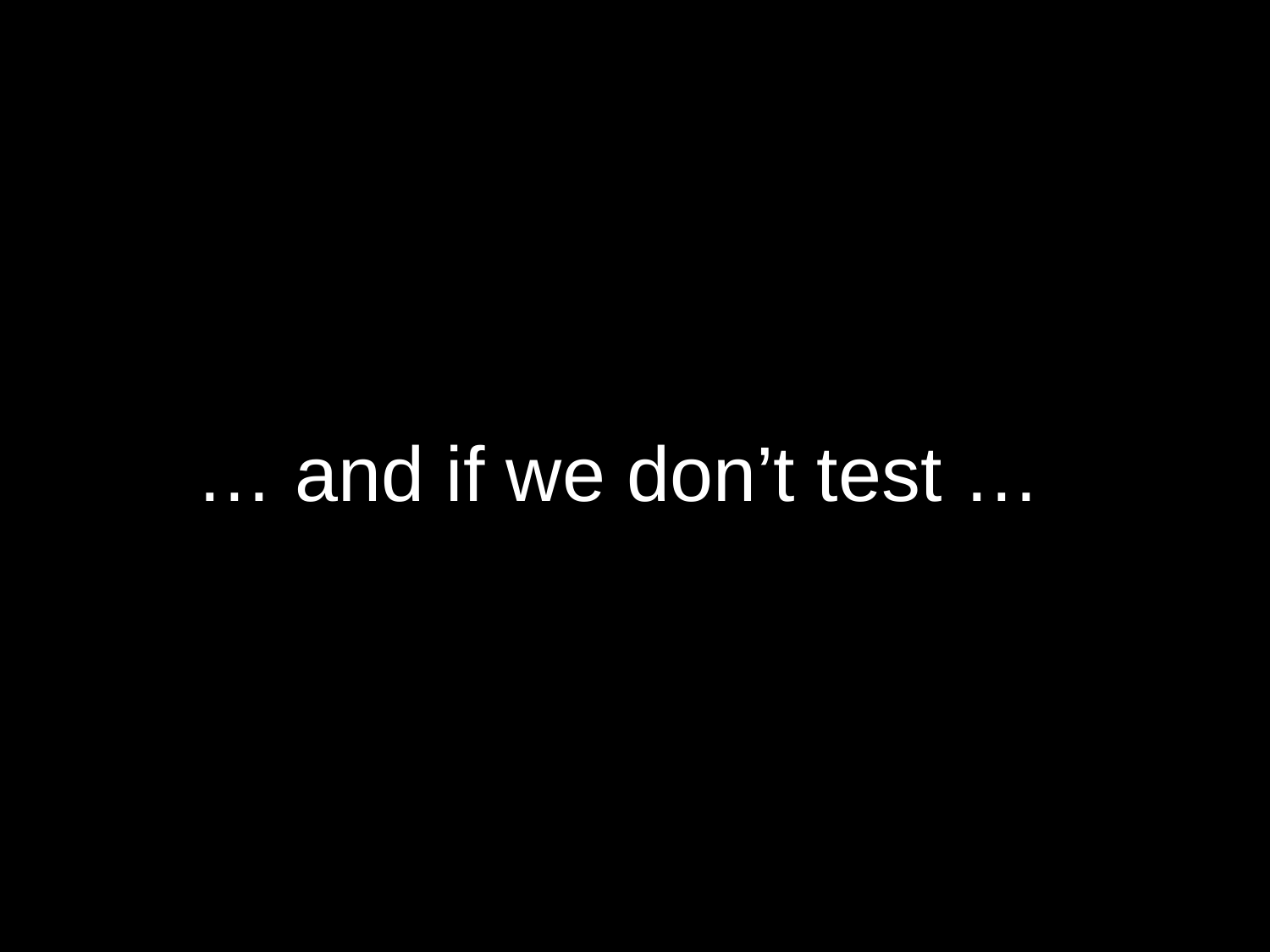

# … and if we don’t test …